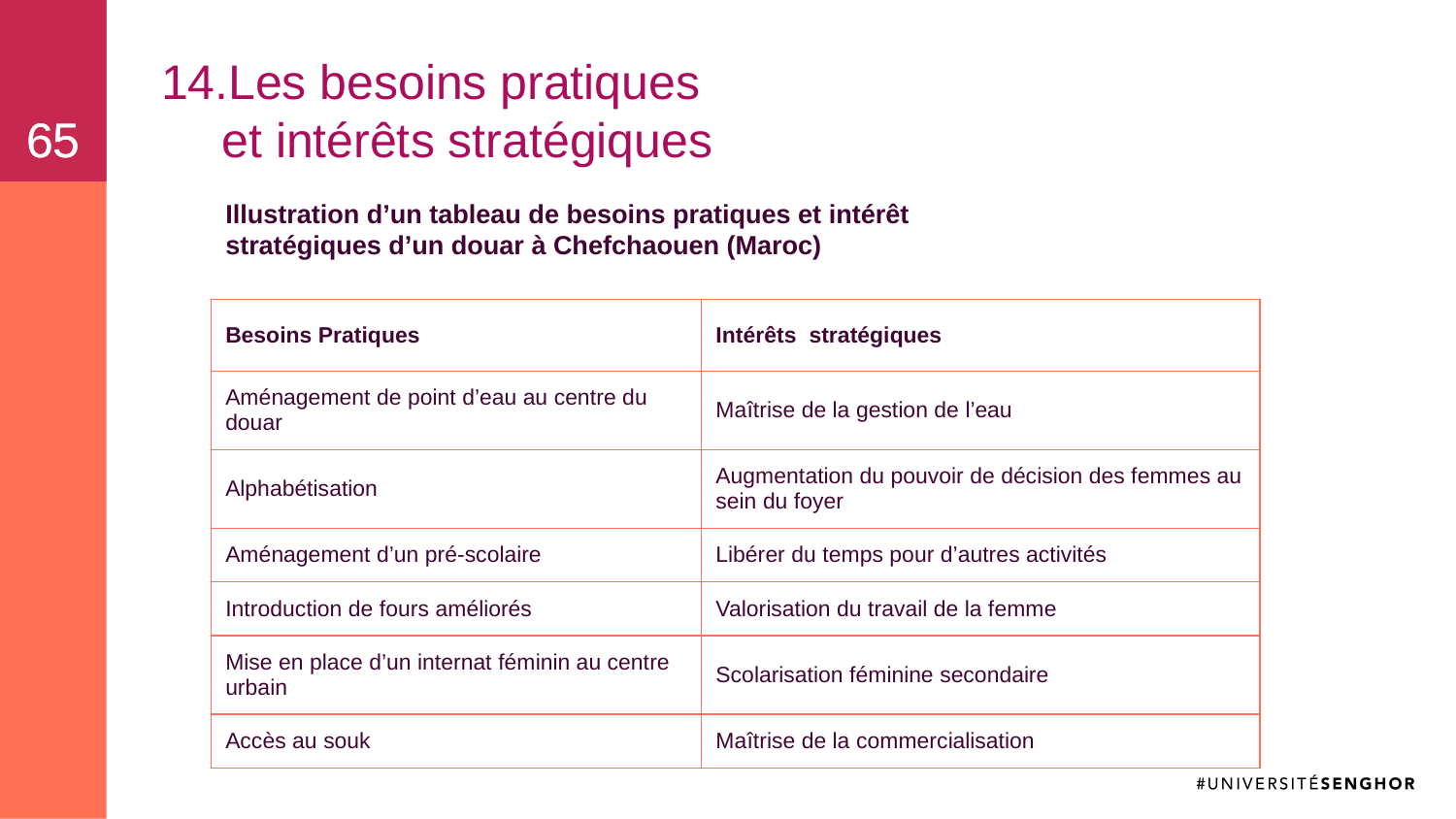

65
65
# Les besoins pratiques et intérêts stratégiques
Illustration d’un tableau de besoins pratiques et intérêt stratégiques d’un douar à Chefchaouen (Maroc)

| Besoins Pratiques | Intérêts stratégiques |
| --- | --- |
| Aménagement de point d’eau au centre du douar | Maîtrise de la gestion de l’eau |
| Alphabétisation | Augmentation du pouvoir de décision des femmes au sein du foyer |
| Aménagement d’un pré-scolaire | Libérer du temps pour d’autres activités |
| Introduction de fours améliorés | Valorisation du travail de la femme |
| Mise en place d’un internat féminin au centre urbain | Scolarisation féminine secondaire |
| Accès au souk | Maîtrise de la commercialisation |